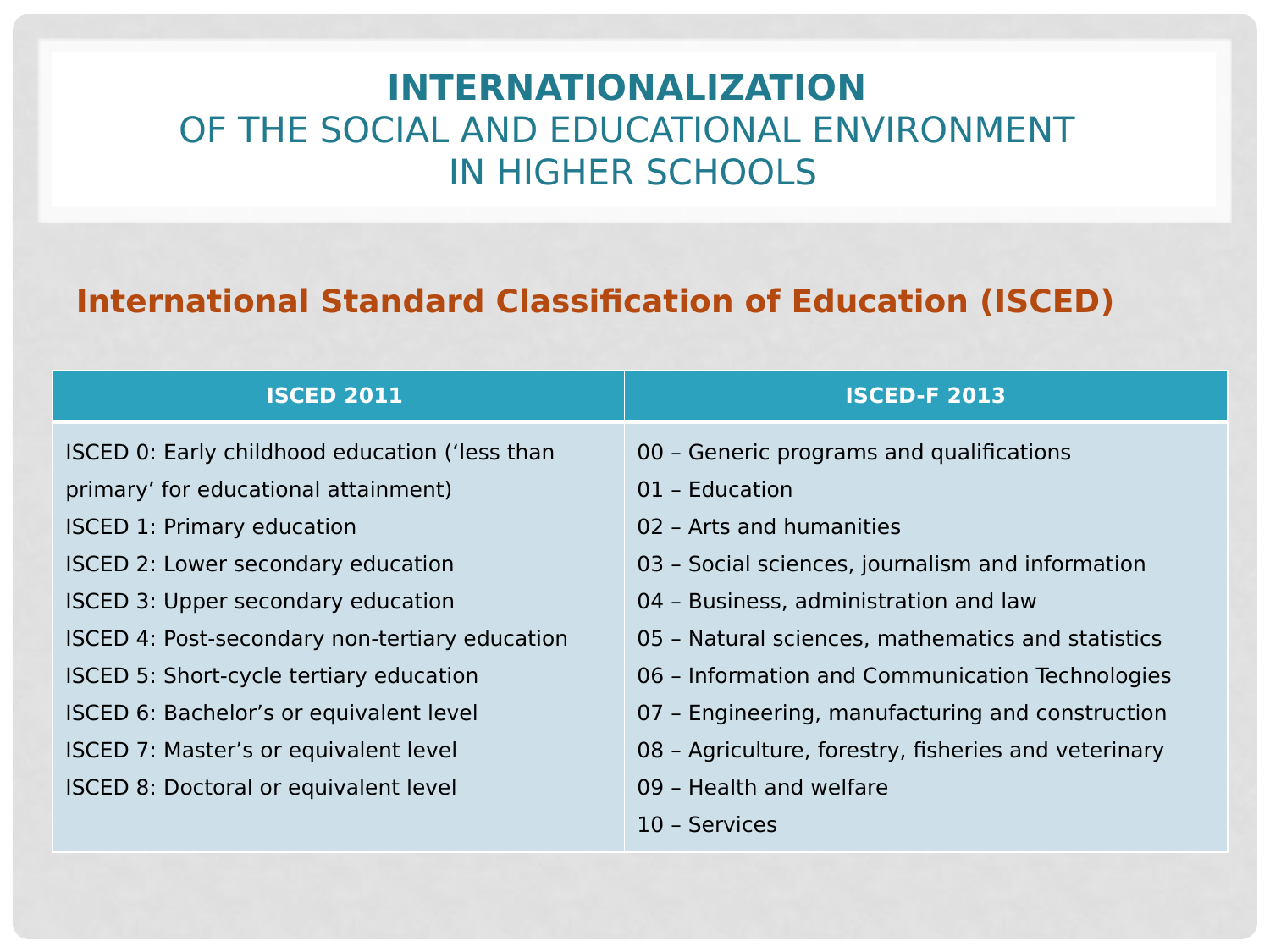

# Internationalization of the social and educational environment in higher schools
International Standard Classification of Education (ISCED)
| ISCED 2011 | ISCED-F 2013 |
| --- | --- |
| ISCED 0: Early childhood education (‘less than primary’ for educational attainment) ISCED 1: Primary education ISCED 2: Lower secondary education ISCED 3: Upper secondary education ISCED 4: Post-secondary non-tertiary education ISCED 5: Short-cycle tertiary education ISCED 6: Bachelor’s or equivalent level ISCED 7: Master’s or equivalent level ISCED 8: Doctoral or equivalent level | 00 – Generic programs and qualifications 01 – Education 02 – Arts and humanities 03 – Social sciences, journalism and information 04 – Business, administration and law 05 – Natural sciences, mathematics and statistics 06 – Information and Communication Technologies 07 – Engineering, manufacturing and construction 08 – Agriculture, forestry, fisheries and veterinary 09 – Health and welfare 10 – Services |